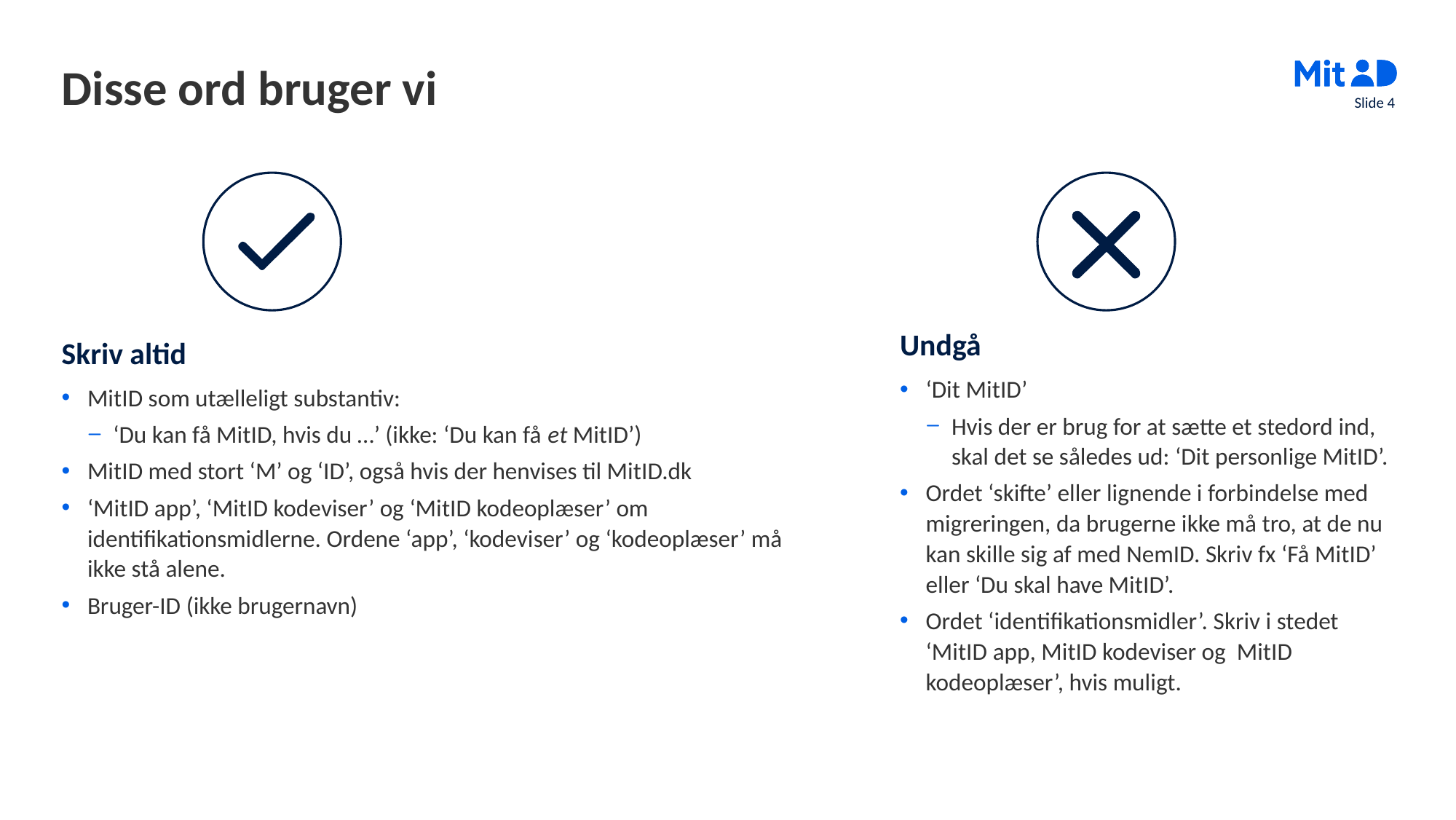

# Disse ord bruger vi
Slide 4

Undgå
‘Dit MitID’
Hvis der er brug for at sætte et stedord ind, skal det se således ud: ‘Dit personlige MitID’.
Ordet ‘skifte’ eller lignende i forbindelse med migreringen, da brugerne ikke må tro, at de nu kan skille sig af med NemID. Skriv fx ‘Få MitID’ eller ‘Du skal have MitID’.
Ordet ‘identifikationsmidler’. Skriv i stedet ‘MitID app, MitID kodeviser og  MitID kodeoplæser’, hvis muligt.
Skriv altid
MitID som utælleligt substantiv:
‘Du kan få MitID, hvis du …’ (ikke: ‘Du kan få et MitID’)
MitID med stort ‘M’ og ‘ID’, også hvis der henvises til MitID.dk
‘MitID app’, ‘MitID kodeviser’ og ‘MitID kodeoplæser’ om identifikationsmidlerne. Ordene ‘app’, ‘kodeviser’ og ‘kodeoplæser’ må ikke stå alene.
Bruger-ID (ikke brugernavn)